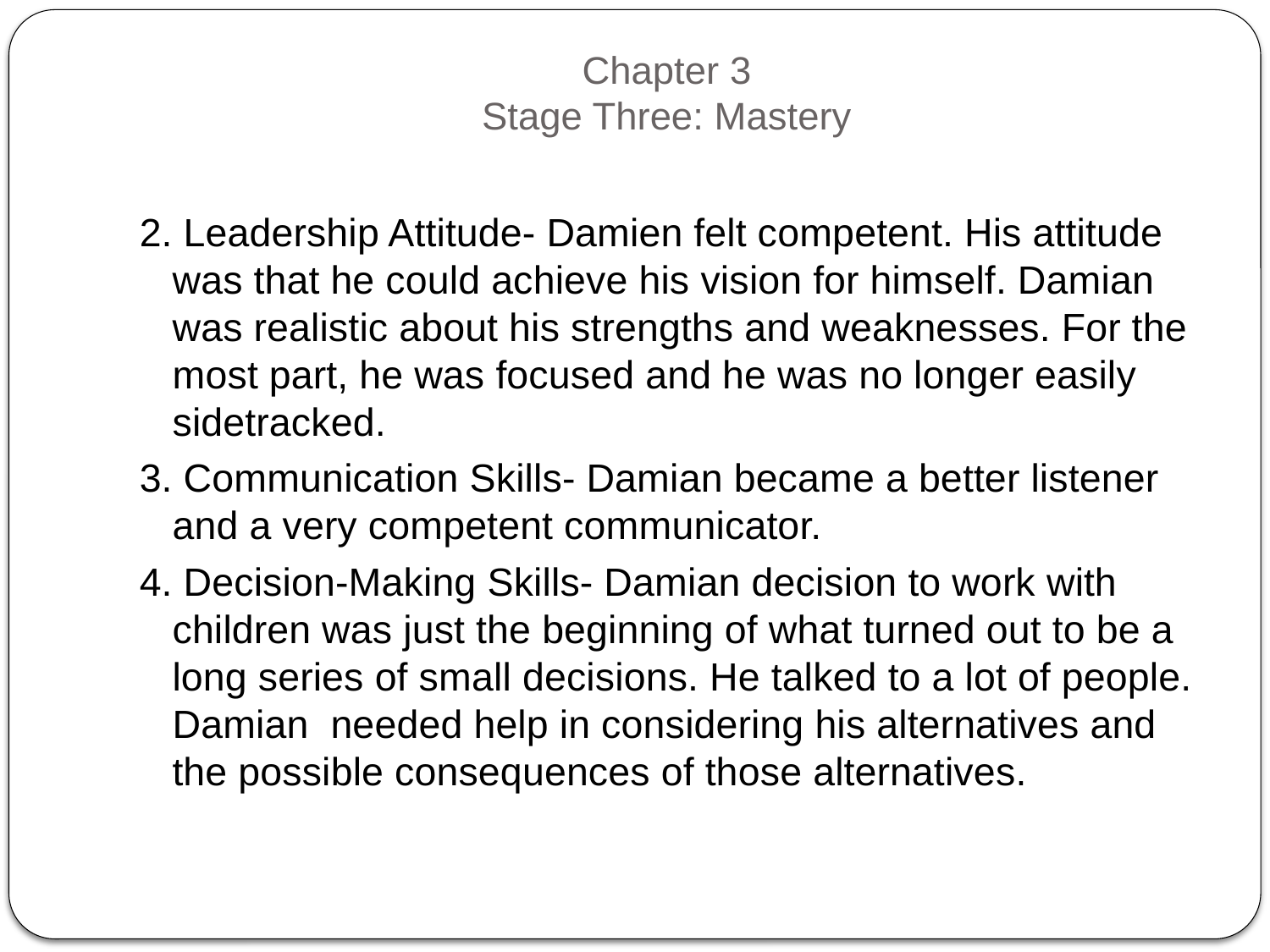

# Chapter 3 Stage Three: Mastery
2. Leadership Attitude- Damien felt competent. His attitude was that he could achieve his vision for himself. Damian was realistic about his strengths and weaknesses. For the most part, he was focused and he was no longer easily sidetracked.
3. Communication Skills- Damian became a better listener and a very competent communicator.
4. Decision-Making Skills- Damian decision to work with children was just the beginning of what turned out to be a long series of small decisions. He talked to a lot of people. Damian  needed help in considering his alternatives and the possible consequences of those alternatives.